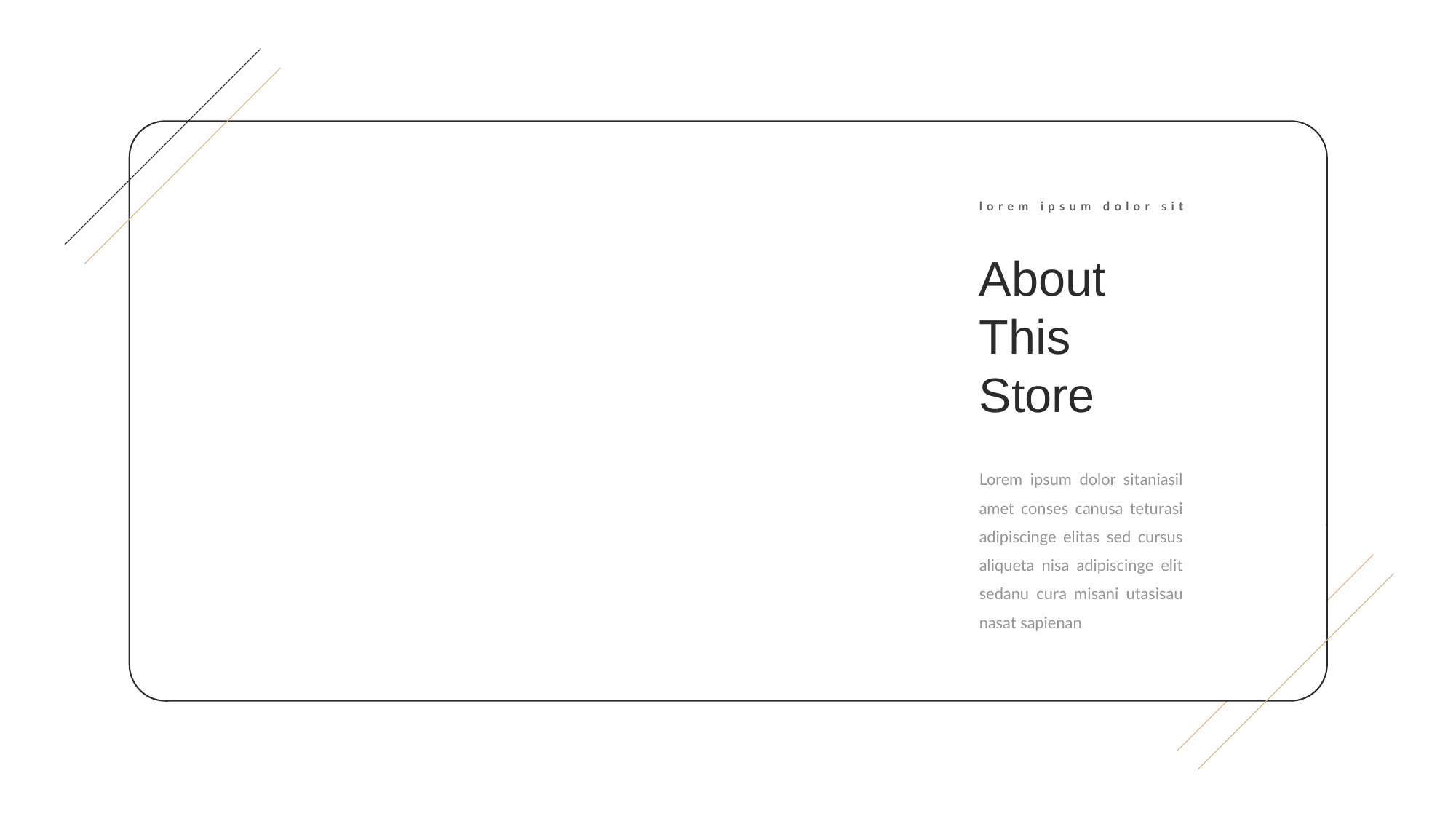

lorem ipsum dolor sit
About
This
Store
Lorem ipsum dolor sitaniasil amet conses canusa teturasi adipiscinge elitas sed cursus aliqueta nisa adipiscinge elit sedanu cura misani utasisau nasat sapienan